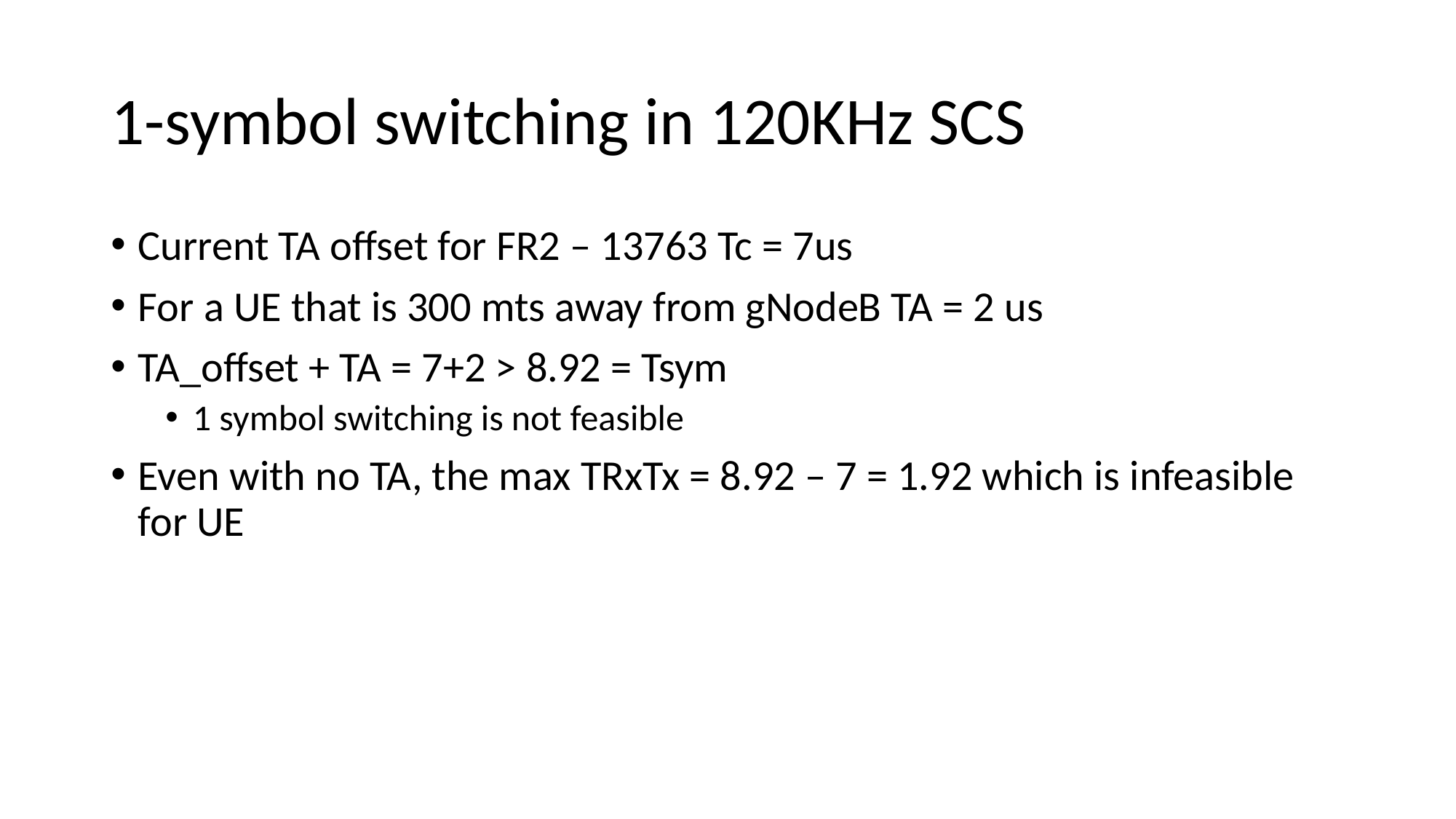

# 1-symbol switching in 120KHz SCS
Current TA offset for FR2 – 13763 Tc = 7us
For a UE that is 300 mts away from gNodeB TA = 2 us
TA_offset + TA = 7+2 > 8.92 = Tsym
1 symbol switching is not feasible
Even with no TA, the max TRxTx = 8.92 – 7 = 1.92 which is infeasible for UE